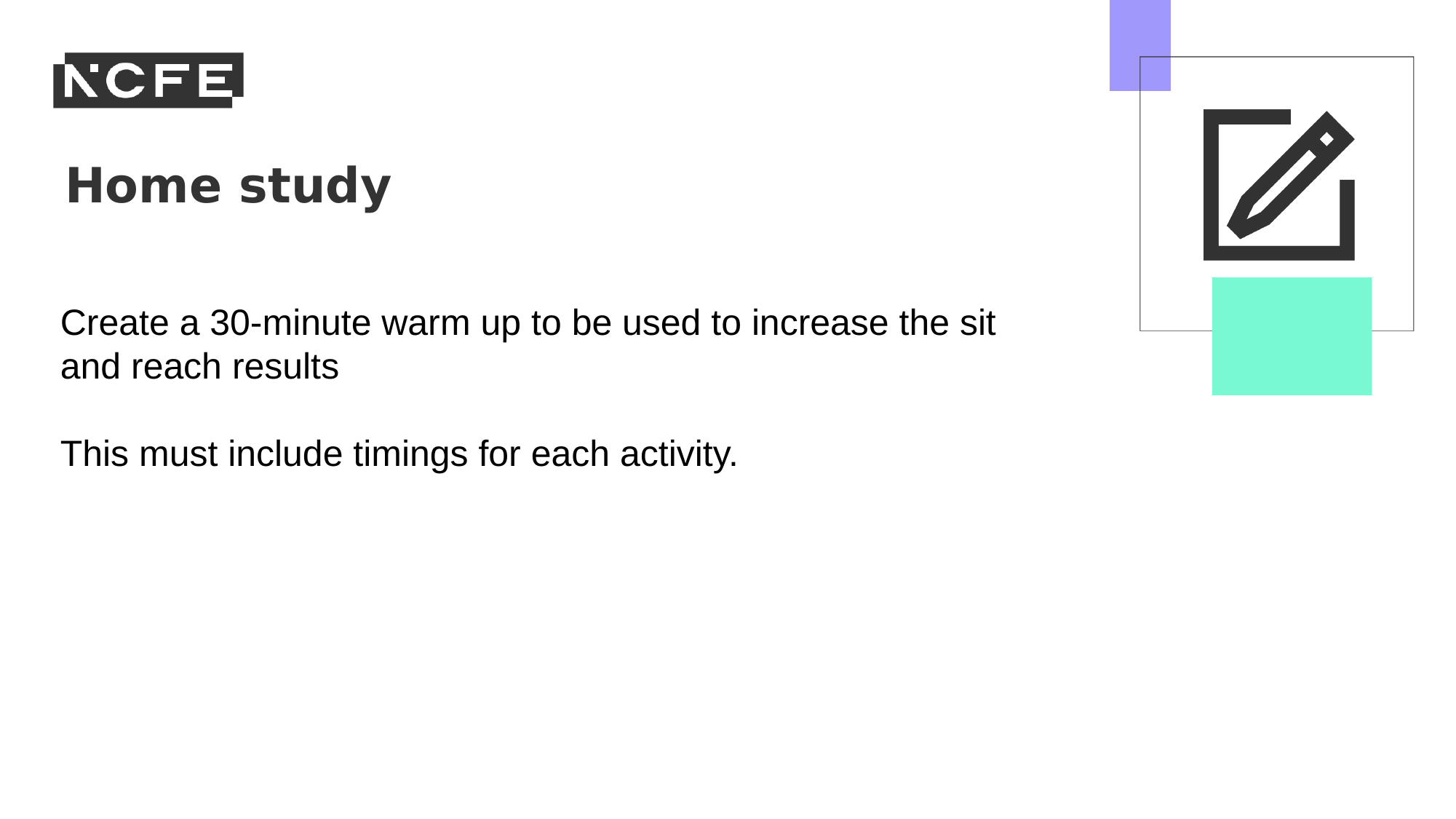

Create a 30-minute warm up to be used to increase the sit and reach results

This must include timings for each activity.